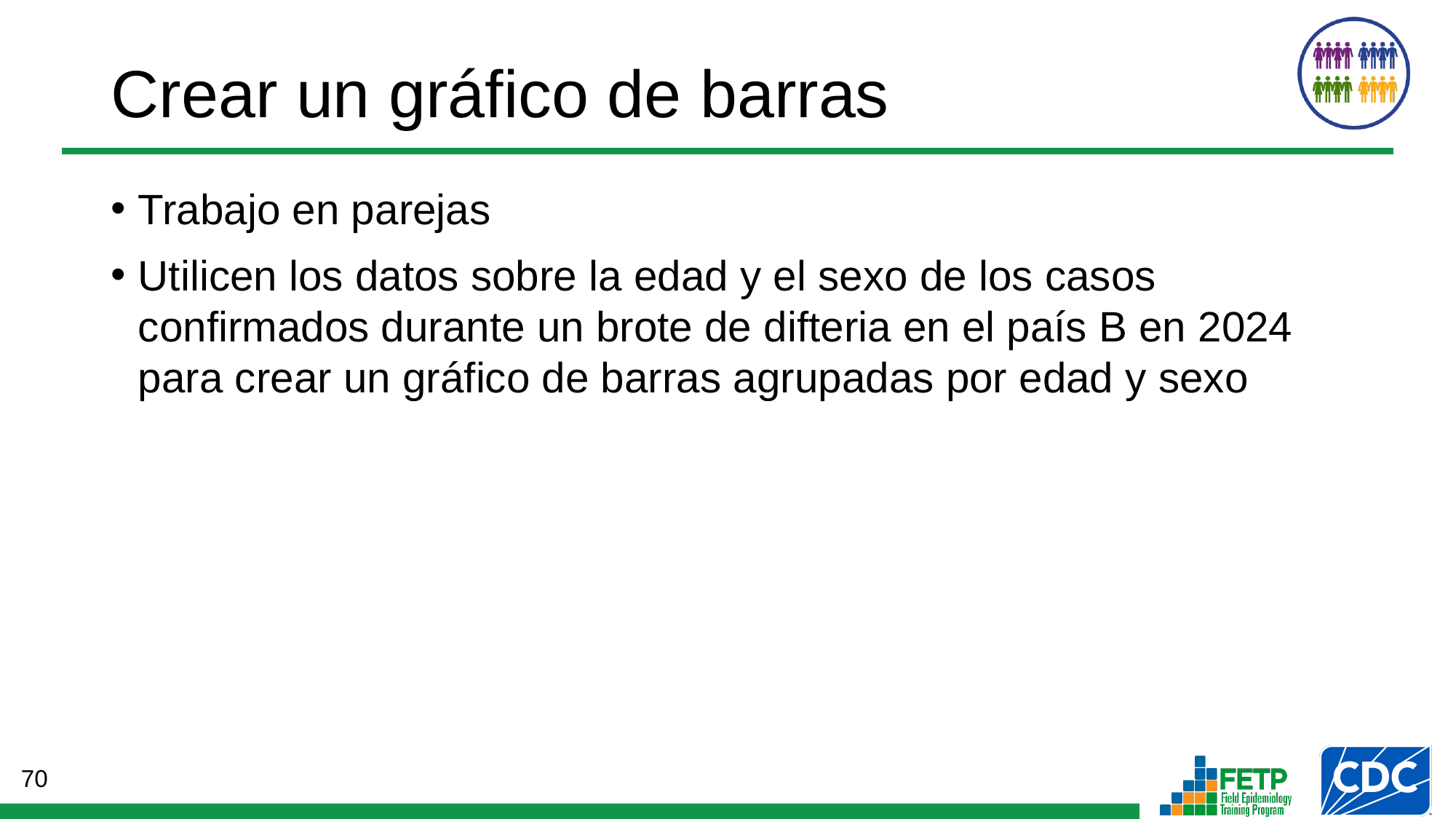

# Crear un gráfico de barras
Trabajo en parejas
Utilicen los datos sobre la edad y el sexo de los casos confirmados durante un brote de difteria en el país B en 2024 para crear un gráfico de barras agrupadas por edad y sexo